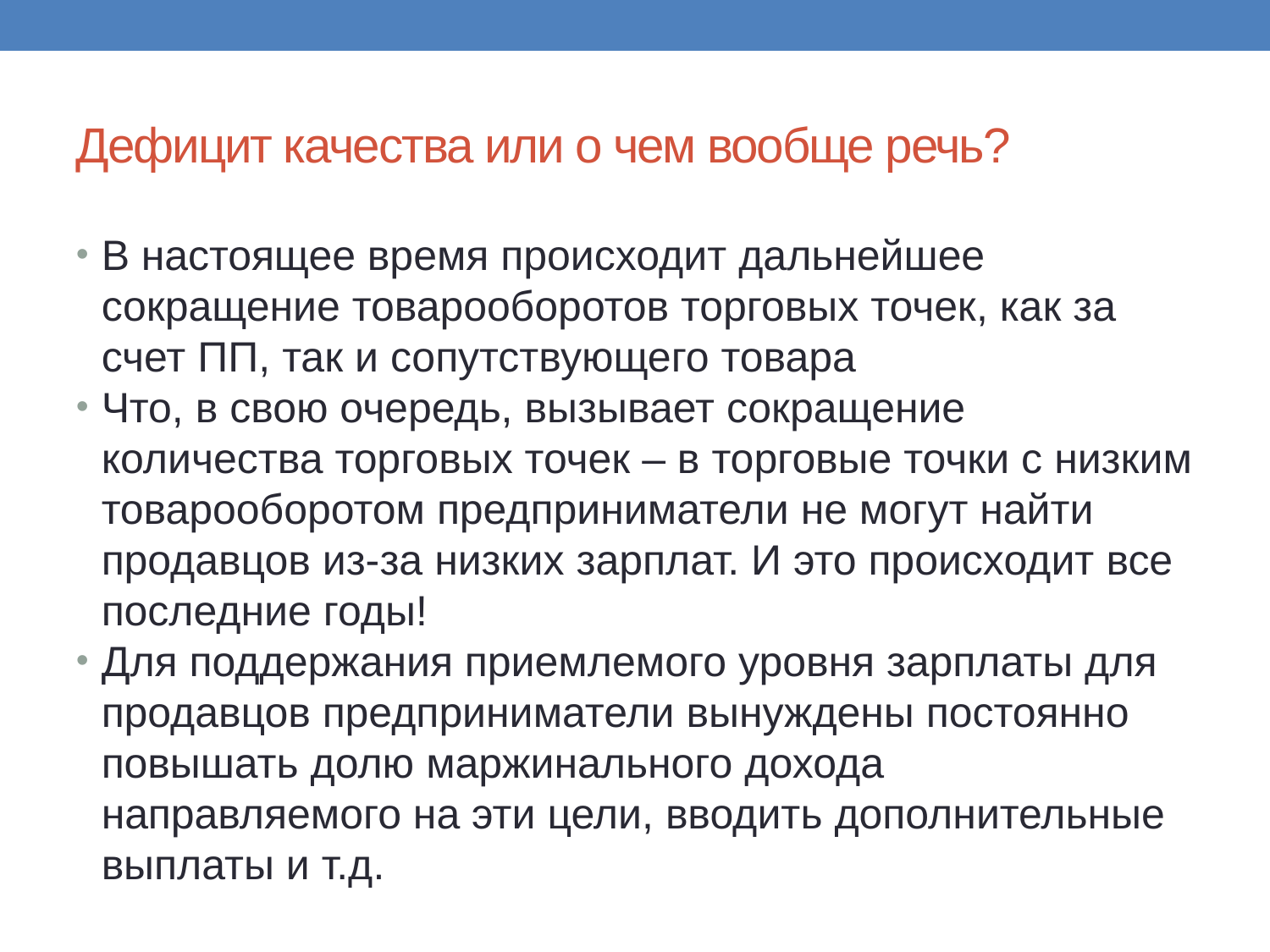

Дефицит качества или о чем вообще речь?
В настоящее время происходит дальнейшее сокращение товарооборотов торговых точек, как за счет ПП, так и сопутствующего товара
Что, в свою очередь, вызывает сокращение количества торговых точек – в торговые точки с низким товарооборотом предприниматели не могут найти продавцов из-за низких зарплат. И это происходит все последние годы!
Для поддержания приемлемого уровня зарплаты для продавцов предприниматели вынуждены постоянно повышать долю маржинального дохода направляемого на эти цели, вводить дополнительные выплаты и т.д.